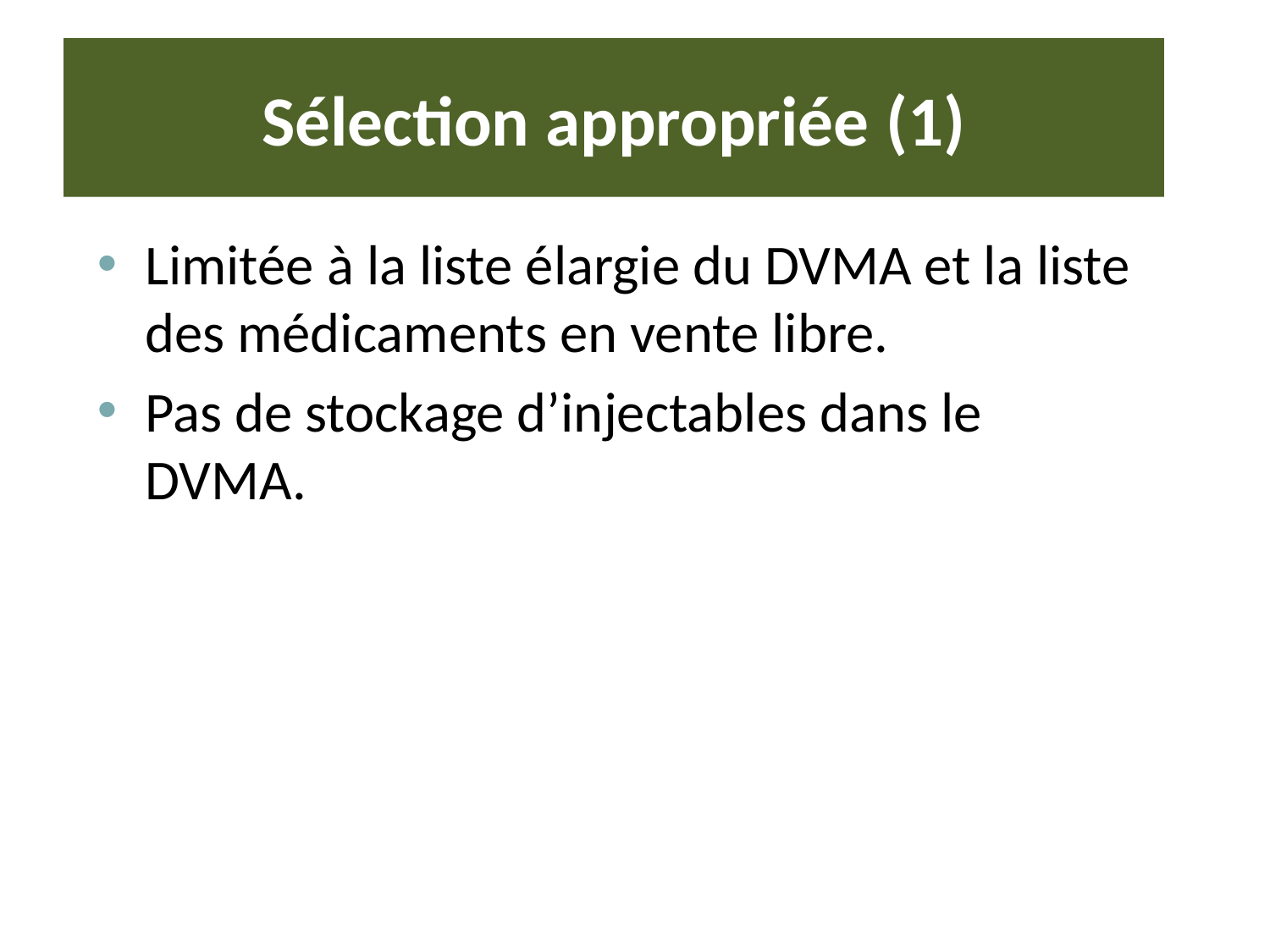

# Sélection appropriée (1)
Limitée à la liste élargie du DVMA et la liste des médicaments en vente libre.
Pas de stockage d’injectables dans le DVMA.